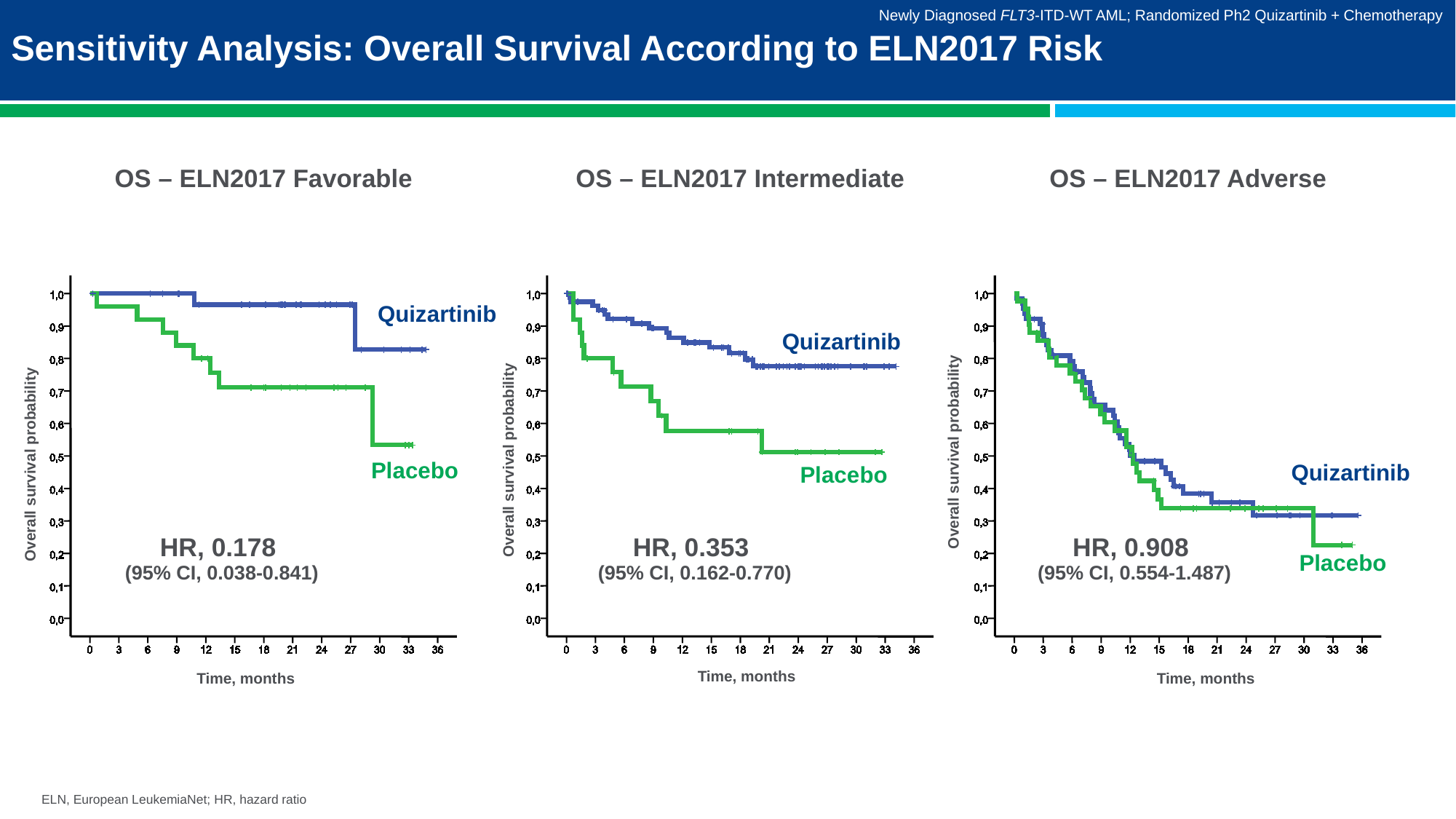

# Sensitivity Analysis: Overall Survival According to ELN2017 Risk
Newly Diagnosed FLT3-ITD-WT AML; Randomized Ph2 Quizartinib + Chemotherapy
OS – ELN2017 Favorable
OS – ELN2017 Intermediate
OS – ELN2017 Adverse

Quizartinib

Quizartinib

Overall survival probability

Overall survival probability

Overall survival probability

Placebo

Quizartinib

Placebo

| HR, 0.178 (95% CI, 0.038-0.841) |
| --- |
|  |
| HR, 0.353 (95% CI, 0.162-0.770) |
| --- |
|  |
| HR, 0.908 (95% CI, 0.554-1.487) |
| --- |
|  |

Placebo

Time, months
Time, months
Time, months
ELN, European LeukemiaNet; HR, hazard ratio